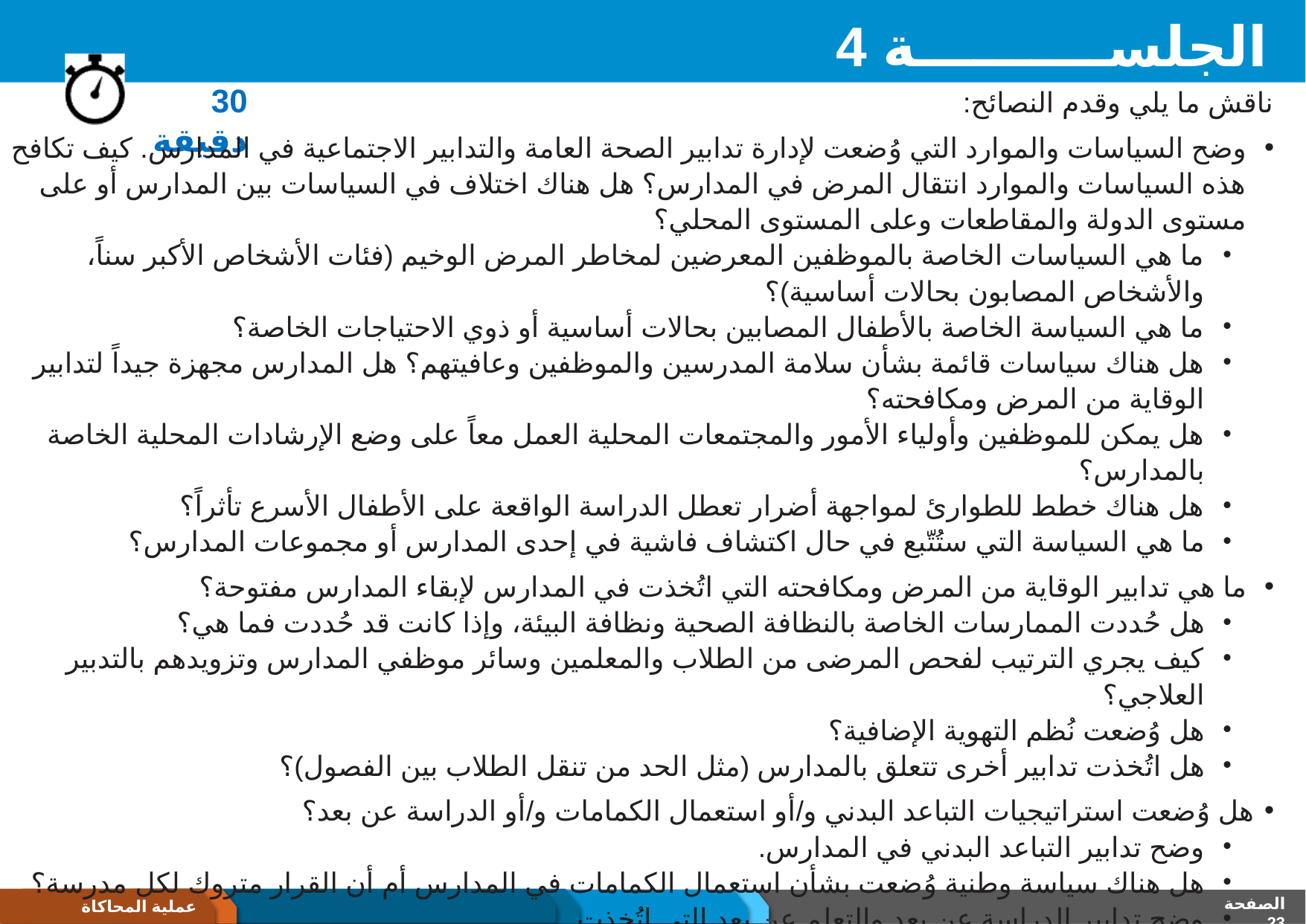

الجلســــــــــة 4

ناقش ما يلي وقدم النصائح:
وضح السياسات والموارد التي وُضعت لإدارة تدابير الصحة العامة والتدابير الاجتماعية في المدارس. كيف تكافح هذه السياسات والموارد انتقال المرض في المدارس؟ هل هناك اختلاف في السياسات بين المدارس أو على مستوى الدولة والمقاطعات وعلى المستوى المحلي؟
ما هي السياسات الخاصة بالموظفين المعرضين لمخاطر المرض الوخيم (فئات الأشخاص الأكبر سناً، والأشخاص المصابون بحالات أساسية)؟
ما هي السياسة الخاصة بالأطفال المصابين بحالات أساسية أو ذوي الاحتياجات الخاصة؟
هل هناك سياسات قائمة بشأن سلامة المدرسين والموظفين وعافيتهم؟ هل المدارس مجهزة جيداً لتدابير الوقاية من المرض ومكافحته؟
هل يمكن للموظفين وأولياء الأمور والمجتمعات المحلية العمل معاً على وضع الإرشادات المحلية الخاصة بالمدارس؟
هل هناك خطط للطوارئ لمواجهة أضرار تعطل الدراسة الواقعة على الأطفال الأسرع تأثراً؟
ما هي السياسة التي ستُتّبع في حال اكتشاف فاشية في إحدى المدارس أو مجموعات المدارس؟
ما هي تدابير الوقاية من المرض ومكافحته التي اتُخذت في المدارس لإبقاء المدارس مفتوحة؟
هل حُددت الممارسات الخاصة بالنظافة الصحية ونظافة البيئة، وإذا كانت قد حُددت فما هي؟
كيف يجري الترتيب لفحص المرضى من الطلاب والمعلمين وسائر موظفي المدارس وتزويدهم بالتدبير العلاجي؟
هل وُضعت نُظم التهوية الإضافية؟
هل اتُخذت تدابير أخرى تتعلق بالمدارس (مثل الحد من تنقل الطلاب بين الفصول)؟
هل وُضعت استراتيجيات التباعد البدني و/أو استعمال الكمامات و/أو الدراسة عن بعد؟
وضح تدابير التباعد البدني في المدارس.
هل هناك سياسة وطنية وُضعت بشأن استعمال الكمامات في المدارس أم أن القرار متروك لكل مدرسة؟
وضح تدابير الدراسة عن بعد والتعلم عن بعد التي اتُخذت.
ما هي استراتيجيات التواصل التي وُضعت لإعلام أولياء الأمور والطلاب والمعلمين؟
 كيف يجري رصد آثار تلك التدابير بعد إعادة فتح المدارس (جزئياً) والإبلاغ بشأنها واستخدامها في مواصلة صنع القرار؟
30 دقيقة
كوفيد-19
الصفحة 23
عملية المحاكاة